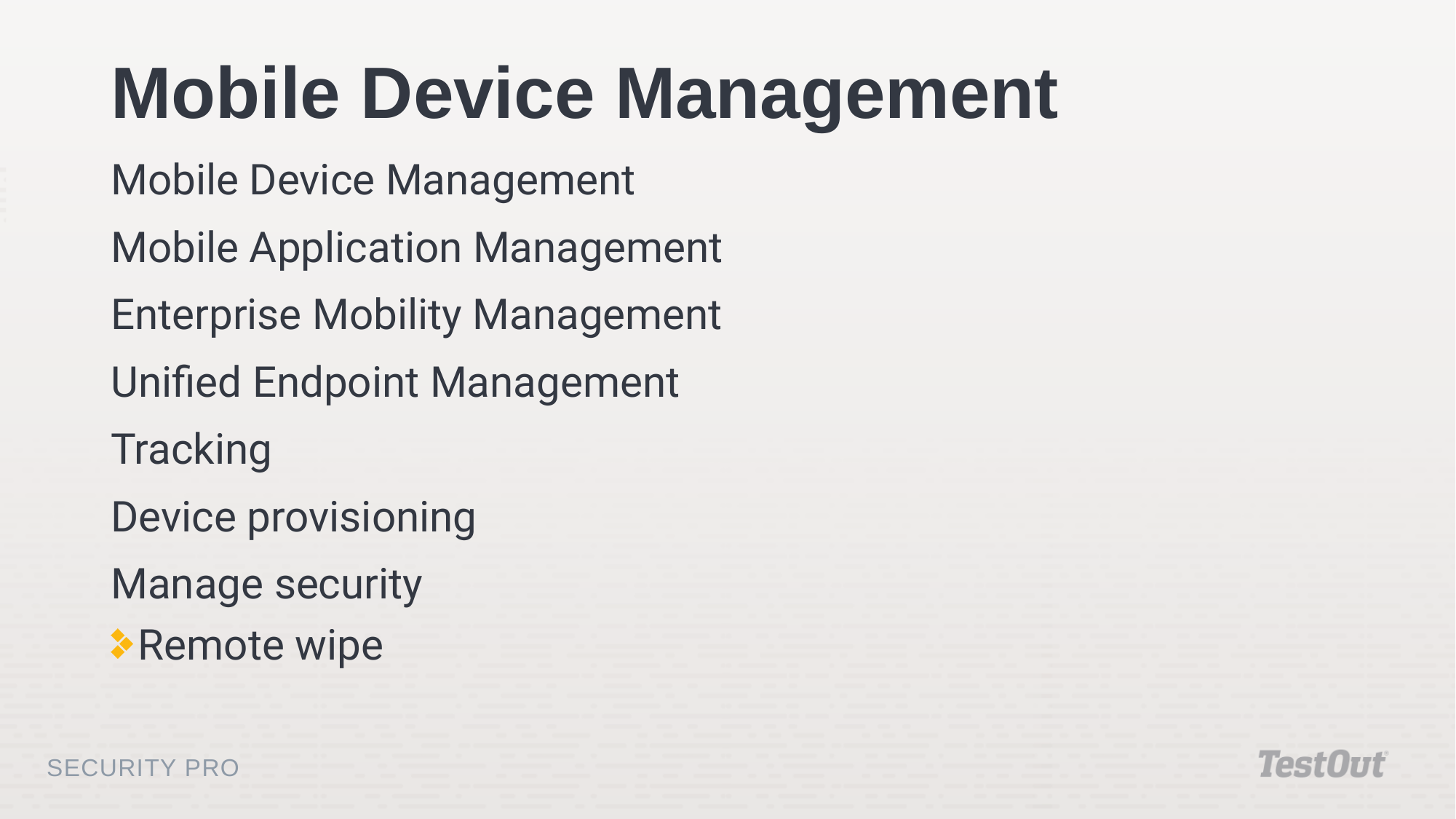

# Mobile Device Management
Mobile Device Management
Mobile Application Management
Enterprise Mobility Management
Unified Endpoint Management
Tracking
Device provisioning
Manage security
Remote wipe
Security Pro